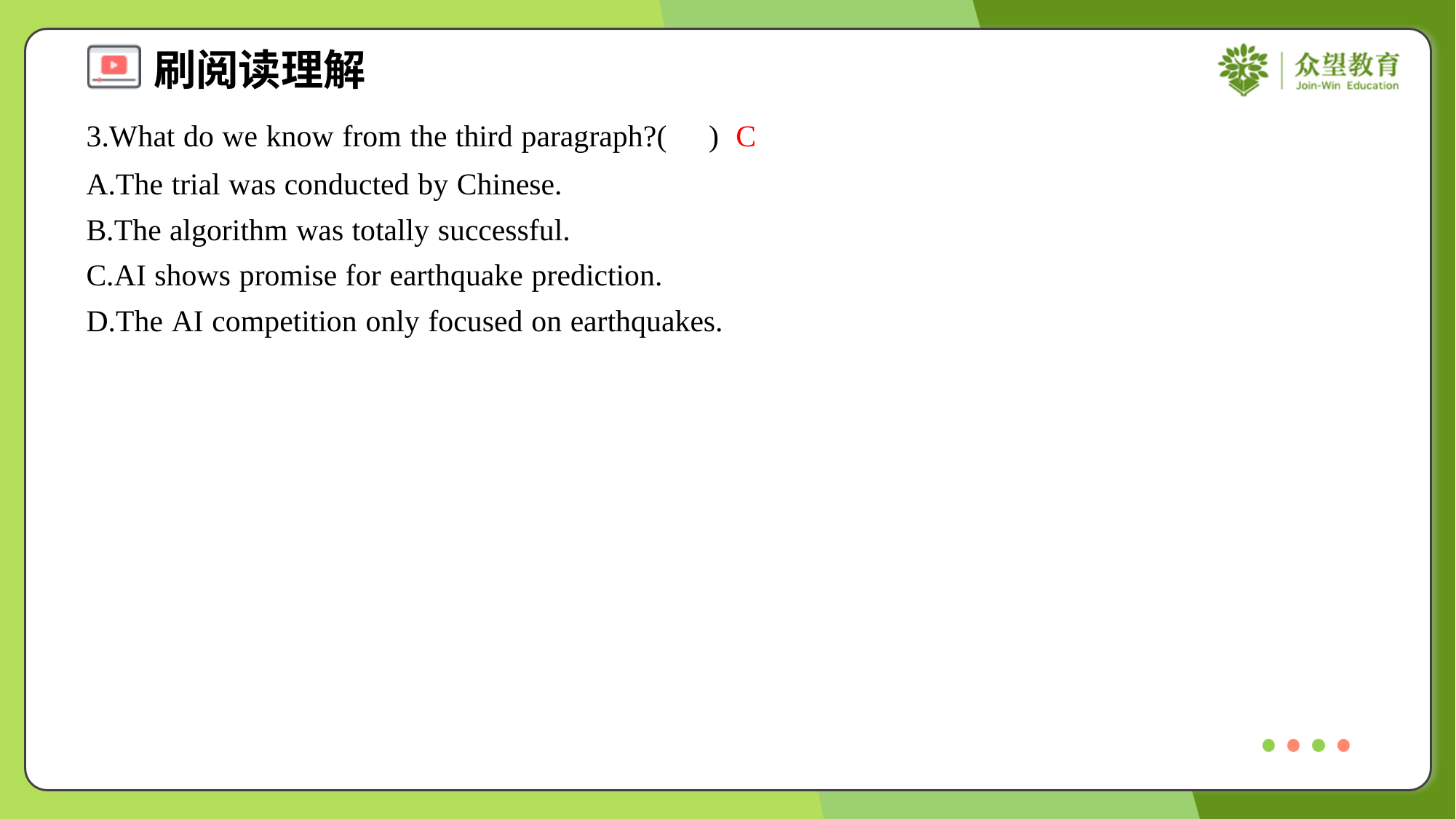

3.What do we know from the third paragraph?(     )
C
A.The trial was conducted by Chinese.
B.The algorithm was totally successful.
C.AI shows promise for earthquake prediction.
D.The AI competition only focused on earthquakes.